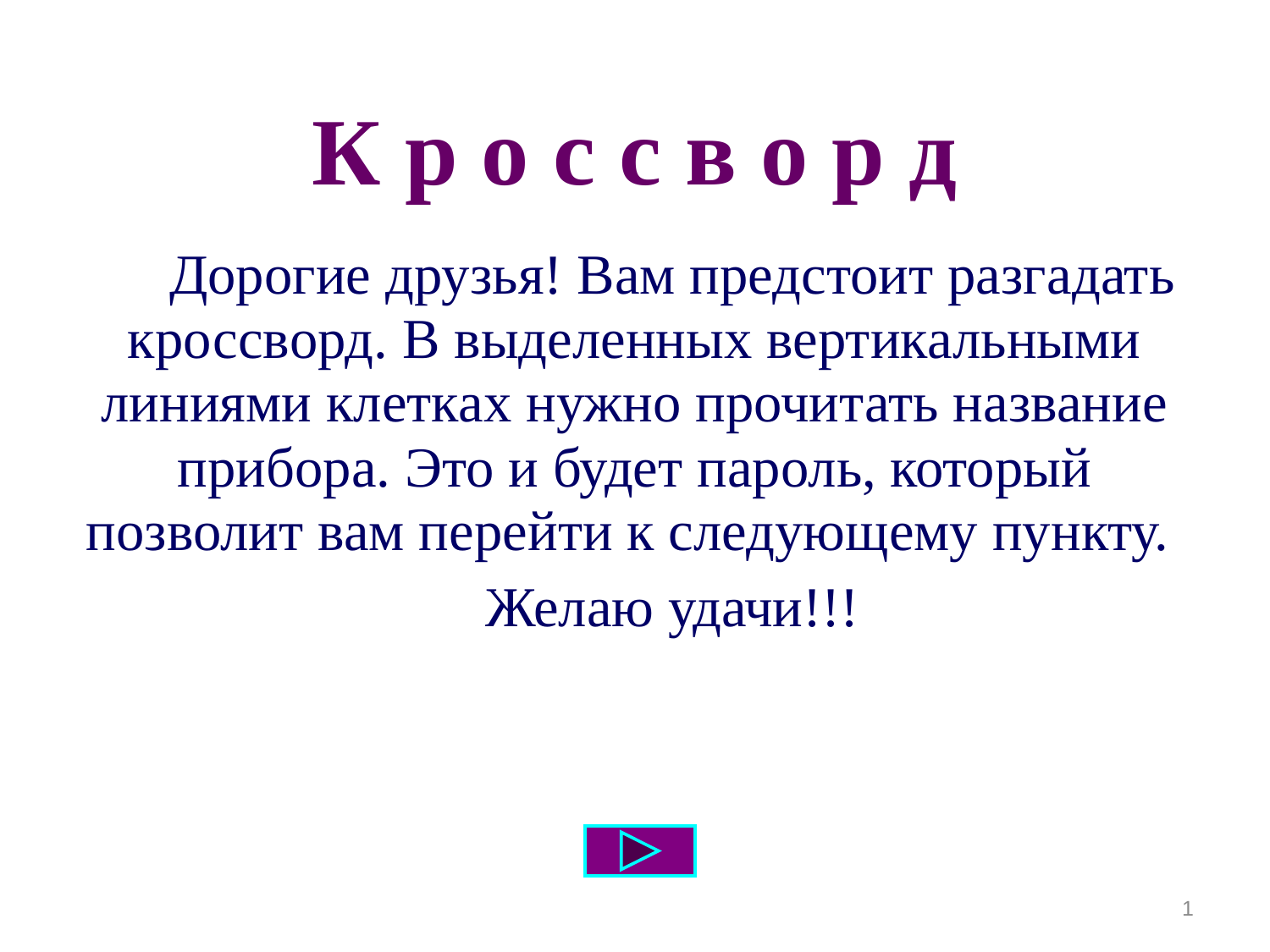

# К р о с с в о р д
Дорогие друзья! Вам предстоит разгадать кроссворд. В выделенных вертикальными линиями клетках нужно прочитать название прибора. Это и будет пароль, который позволит вам перейти к следующему пункту.
Желаю удачи!!!

1